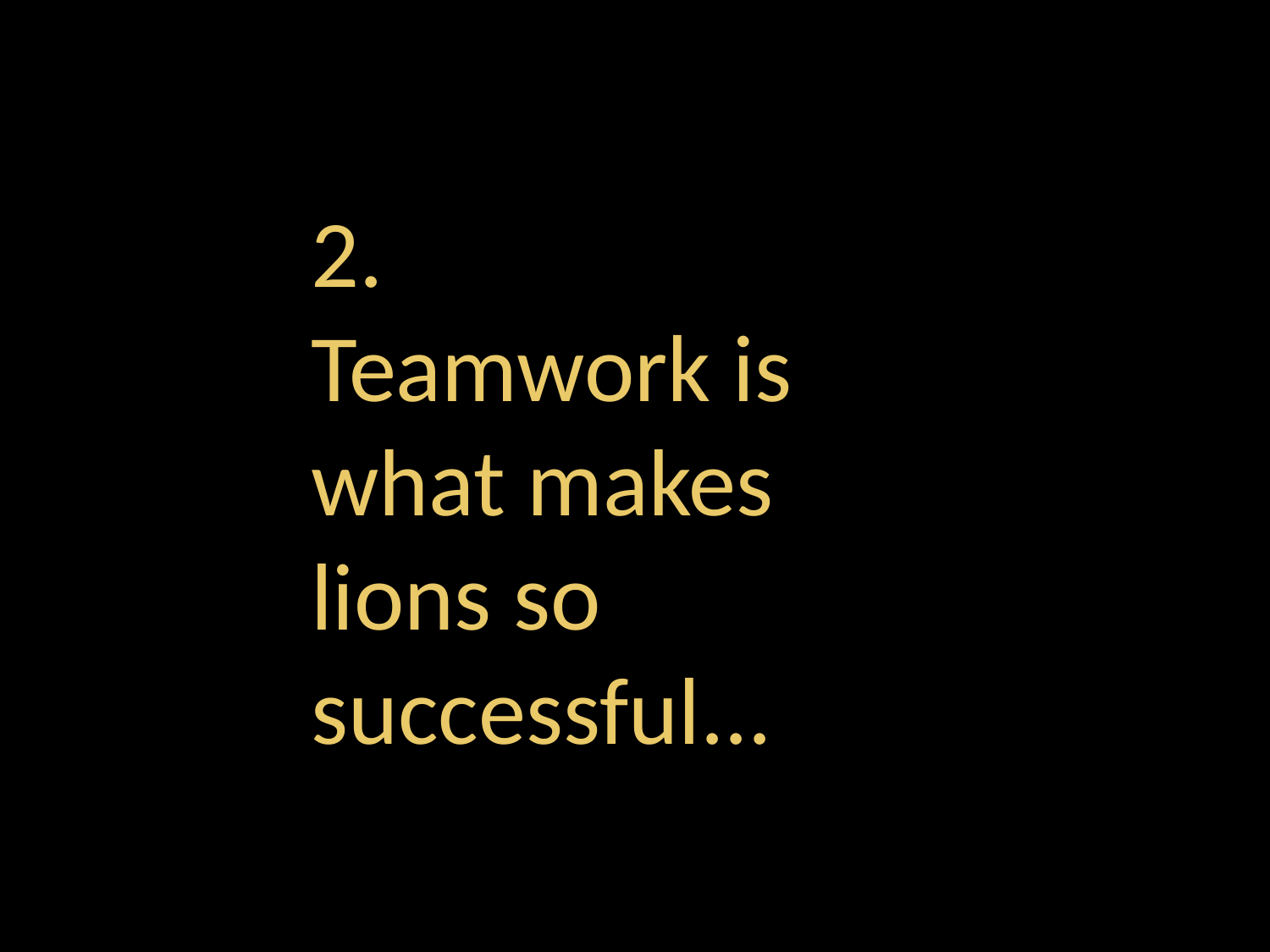

2.
Teamwork is what makes lions so successful...